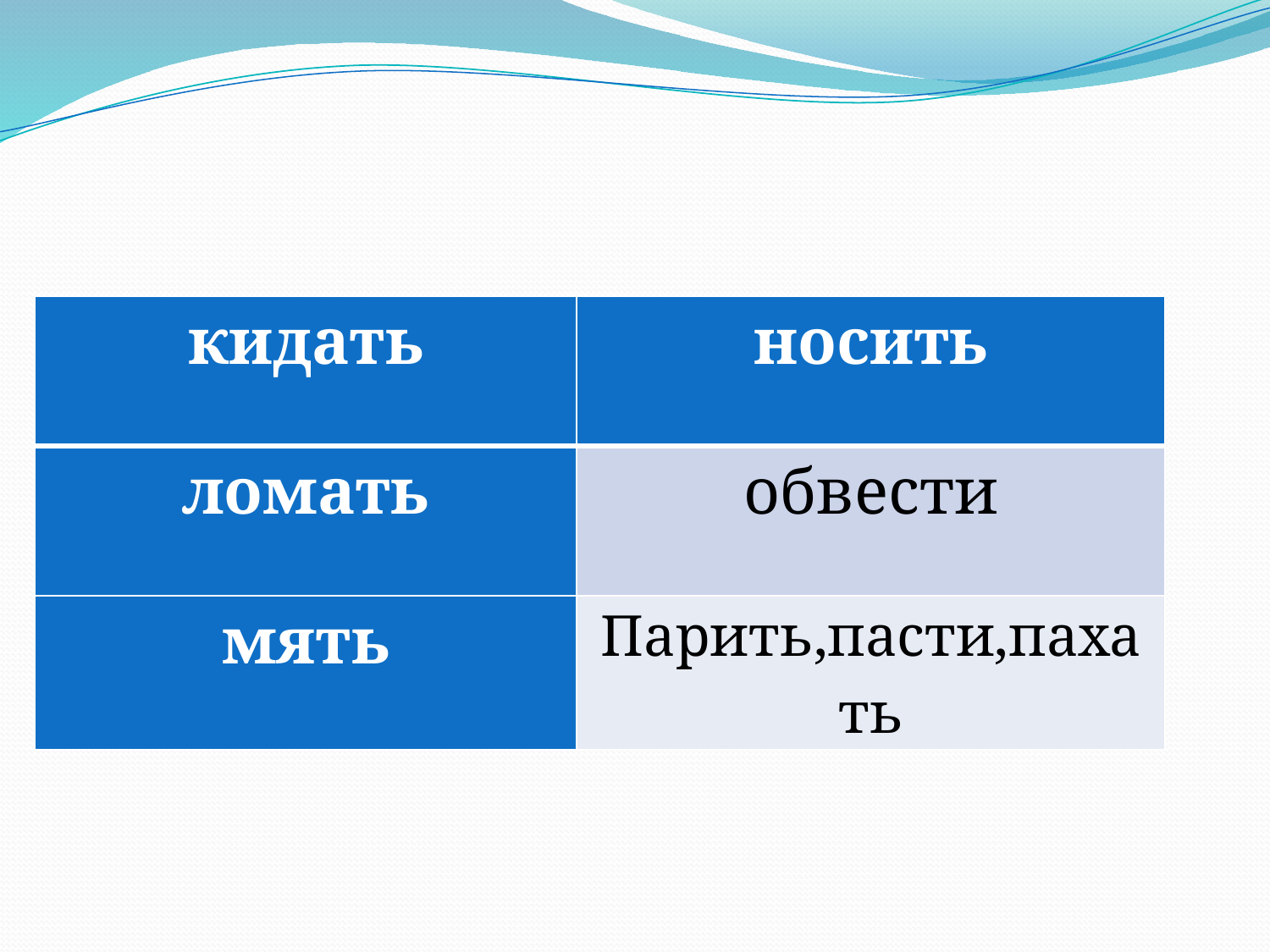

#
| кидать | носить |
| --- | --- |
| ломать | обвести |
| мять | Парить,пасти,пахать |